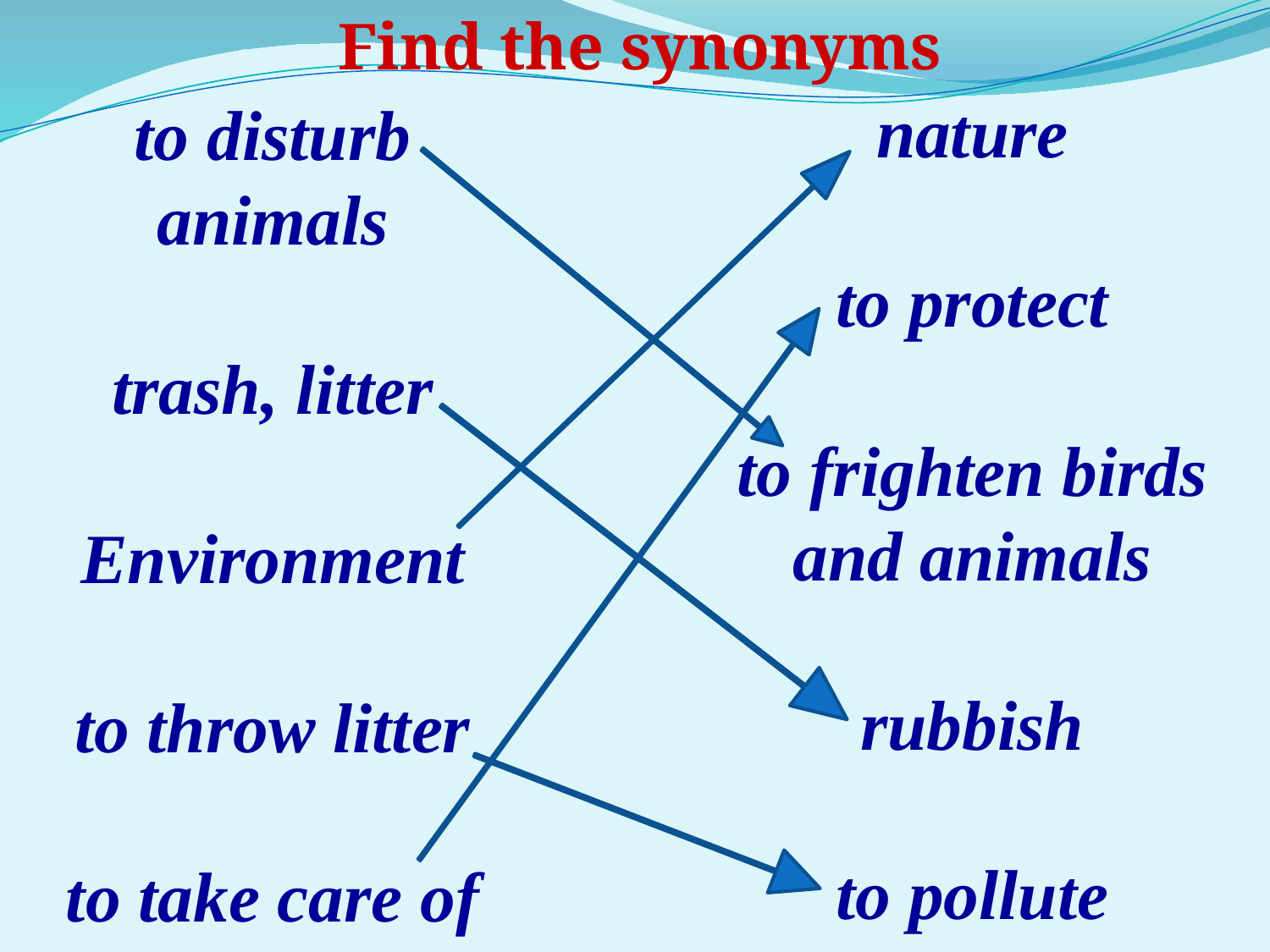

Find the synonyms
nature

to protect

to frighten birds and animals

rubbish

to pollute
to disturb animals

trash, litter

Environment

to throw litter

to take care of